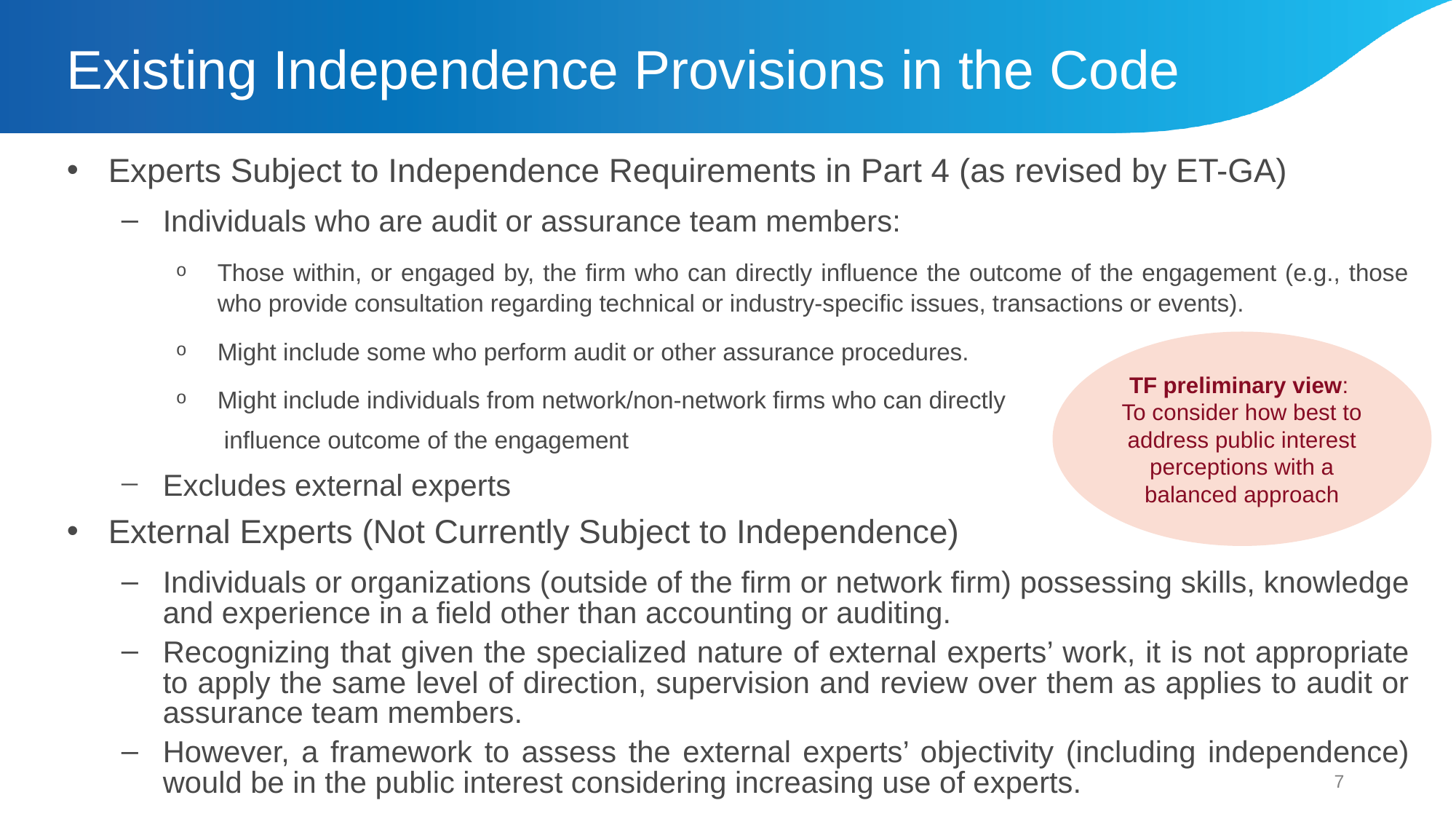

# Existing Independence Provisions in the Code
Experts Subject to Independence Requirements in Part 4 (as revised by ET-GA)
Individuals who are audit or assurance team members:
Those within, or engaged by, the firm who can directly influence the outcome of the engagement (e.g., those who provide consultation regarding technical or industry-specific issues, transactions or events).
Might include some who perform audit or other assurance procedures.
Might include individuals from network/non-network firms who can directly
	 influence outcome of the engagement
Excludes external experts
External Experts (Not Currently Subject to Independence)
Individuals or organizations (outside of the firm or network firm) possessing skills, knowledge and experience in a field other than accounting or auditing.
Recognizing that given the specialized nature of external experts’ work, it is not appropriate to apply the same level of direction, supervision and review over them as applies to audit or assurance team members.
However, a framework to assess the external experts’ objectivity (including independence) would be in the public interest considering increasing use of experts.

TF preliminary view:
To consider how best to address public interest perceptions with a balanced approach
7